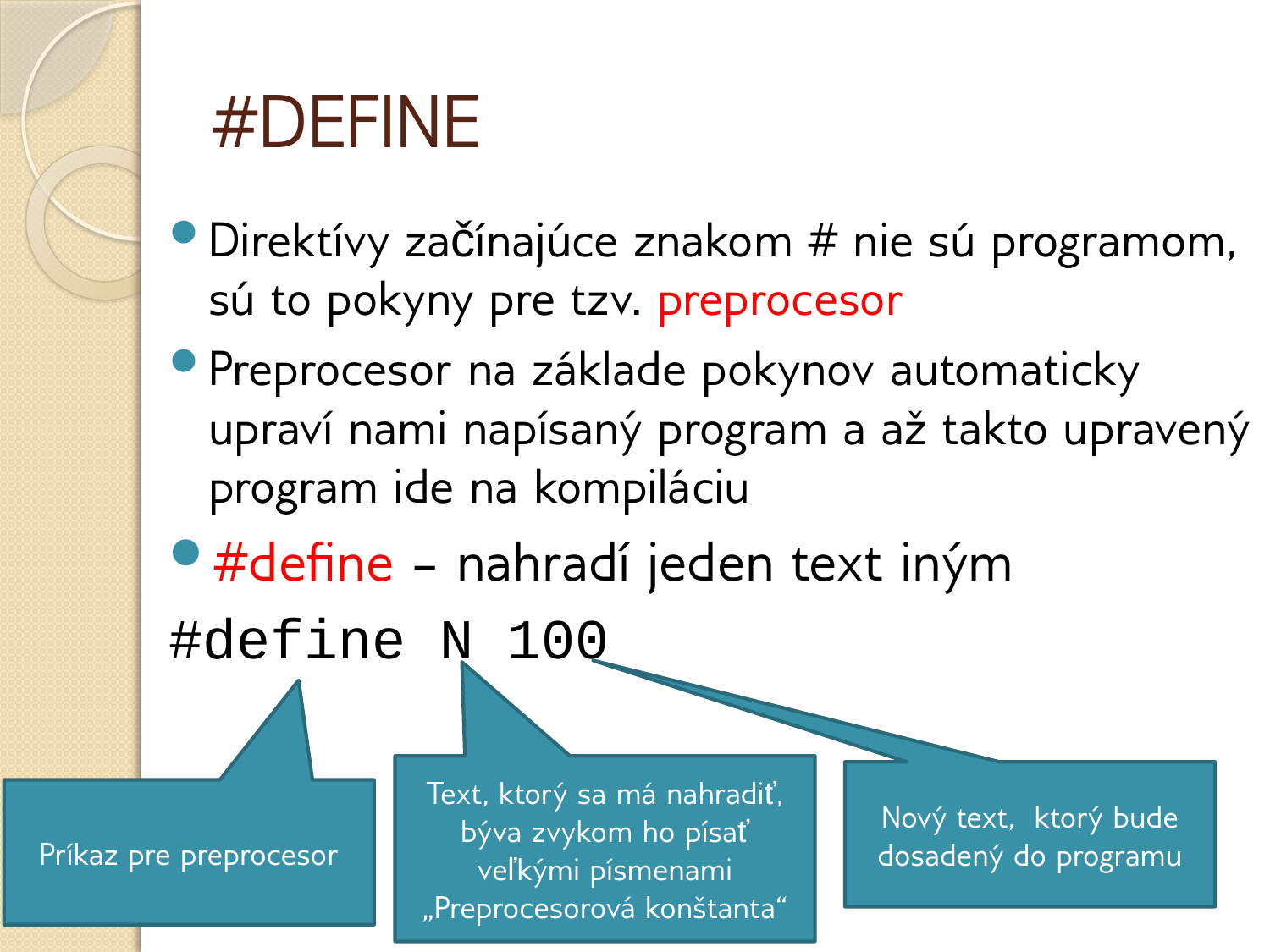

# #DEFINE
Direktívy začínajúce znakom # nie sú programom, sú to pokyny pre tzv. preprocesor
Preprocesor na základe pokynov automaticky upraví nami napísaný program a až takto upravený program ide na kompiláciu
#define – nahradí jeden text iným
#define N 100

Text, ktorý sa má nahradiť, býva zvykom ho písať veľkými písmenami
„Preprocesorová konštanta“
Nový text,  ktorý bude dosadený do programu
Príkaz pre preprocesor